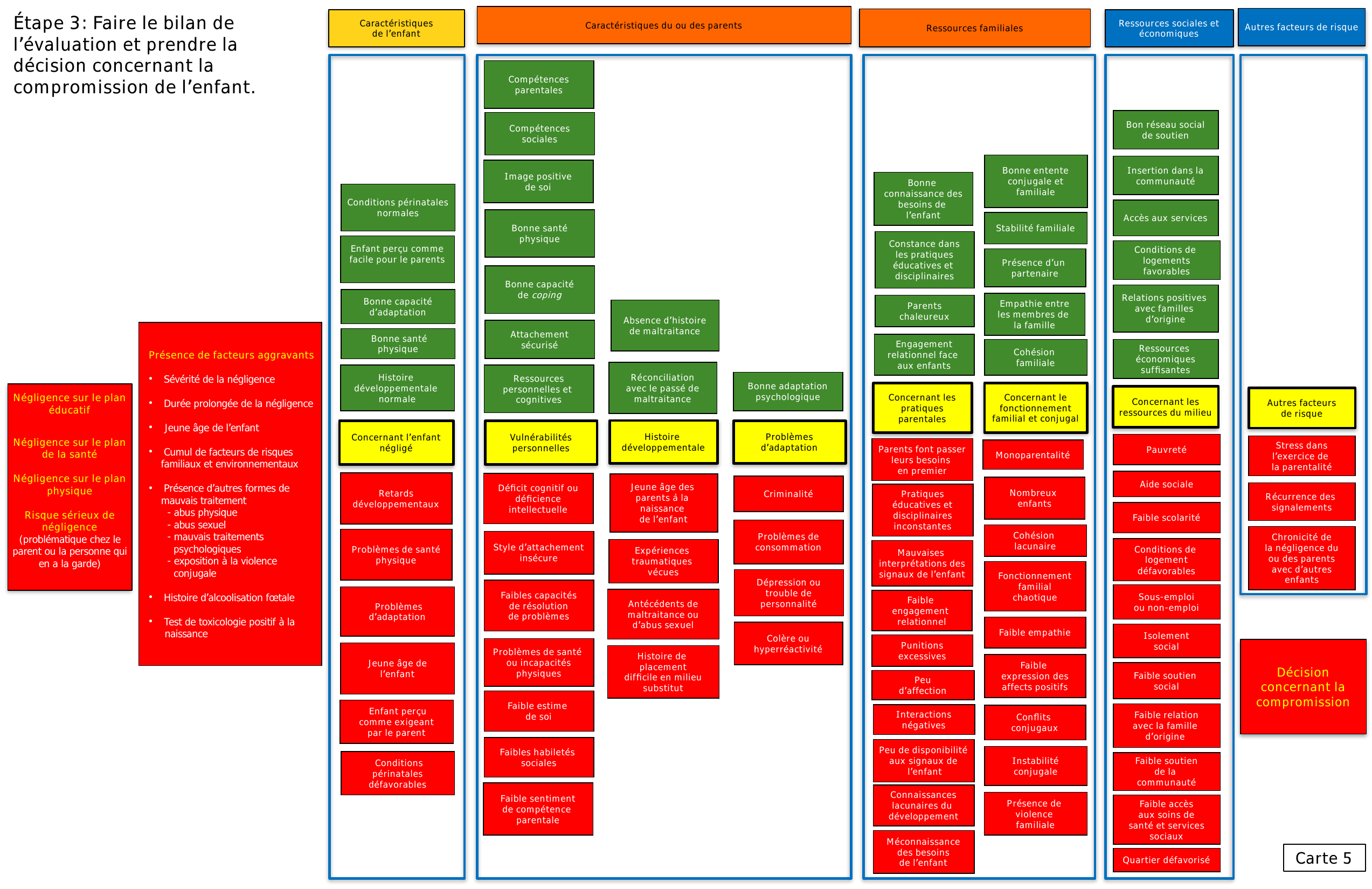

Caractéristiques du ou des parents
Autres facteurs de risque
Étape 3: Faire le bilan de l’évaluation et prendre la décision concernant la compromission de l’enfant.
Ressources familiales
Ressources sociales et
économiques
Caractéristiques
de l’enfant

Compétences
parentales
Bon réseau social
de soutien
Compétences
sociales
Bonne entente
conjugale et
familiale
Insertion dans la
communauté
Image positive
de soi
Bonne
connaissance des
besoins de
l’enfant
Conditions périnatales
normales
Accès aux services
Bonne santé
physique
Stabilité familiale
Constance dans
les pratiques
éducatives et
disciplinaires
Enfant perçu comme
facile pour le parents

Conditions de
logements
favorables
Présence d’un
partenaire
Bonne capacité
de coping
Relations positives
avec familles
d’origine
Bonne capacité
d’adaptation
Empathie entre
les membres de
la famille
Parents
chaleureux
Absence d’histoire
de maltraitance
Attachement
sécurisé
Présence de facteurs aggravants

Sévérité de la négligence

Durée prolongée de la négligence

Jeune âge de l’enfant

Cumul de facteurs de risques
    familiaux et environnementaux

Présence d’autres formes de
    mauvais traitement
      - abus physique
      - abus sexuel
      - mauvais traitements
        psychologiques
      - exposition à la violence
        conjugale

Histoire d’alcoolisation fœtale

Test de toxicologie positif à la
naissance
 Bonne santé
physique
Engagement
relationnel face
aux enfants
Cohésion
familiale
Ressources
économiques
suffisantes
Réconciliation
avec le passé de
maltraitance
 Histoire
développementale
normale
Ressources
personnelles et
cognitives
Bonne adaptation
psychologique
Concernant le fonctionnement
familial et conjugal
Concernant les pratiques parentales
Négligence sur le plan éducatif

Négligence sur le plan de la santé

Négligence sur le plan physique

Risque sérieux de négligence (problématique chez le parent ou la personne qui en a la garde)

Concernant les ressources du milieu
Autres facteurs
de risque
Histoire
développementale
Concernant l’enfant négligé
Vulnérabilités personnelles
Problèmes d’adaptation
Pauvreté
Stress dans
l’exercice de
la parentalité
Parents font passer
leurs besoins
en premier
Monoparentalité
Aide sociale
 Retards
développementaux
Déficit cognitif ou
déficience
intellectuelle
Jeune âge des
parents à la
naissance
de l’enfant
Criminalité
Nombreux
enfants
Récurrence des
signalements
Pratiques
éducatives et
disciplinaires
inconstantes
Faible scolarité
Problèmes de
consommation
Cohésion
lacunaire
Chronicité de
la négligence du
ou des parents
avec d’autres
enfants
 Problèmes de santé
physique
Style d’attachement
insécure
Conditions de
logement
défavorables
Expériences
traumatiques
vécues
Mauvaises
interprétations des
signaux de l’enfant
Fonctionnement
familial
chaotique
Dépression ou
trouble de
personnalité
Faibles capacités
de résolution
de problèmes
Sous-emploi
ou non-emploi
 Problèmes
d’adaptation
Antécédents de
maltraitance ou
d’abus sexuel
Faible
engagement
relationnel
Faible empathie
Colère ou
hyperréactivité
Isolement
social
Punitions
excessives
Problèmes de santé
ou incapacités
physiques
Décision concernant la compromission
 Jeune âge de
l’enfant
Histoire de
placement
 difficile en milieu
substitut
Faible
expression des
affects positifs
Faible soutien
social
Peu
d’affection
Faible estime
de soi
 Enfant perçu
comme exigeant
par le parent
Faible relation
avec la famille
d’origine
Interactions
négatives
Conflits
conjugaux
Faibles habiletés
sociales
Peu de disponibilité
aux signaux de
 l’enfant
Instabilité
conjugale
 Conditions
périnatales
défavorables
Faible soutien
de la
communauté
Faible sentiment
de compétence
parentale
Connaissances
lacunaires du
développement
Présence de
violence
familiale
Faible accès
aux soins de
santé et services
sociaux
Méconnaissance
des besoins
de l’enfant
Carte 5
Quartier défavorisé